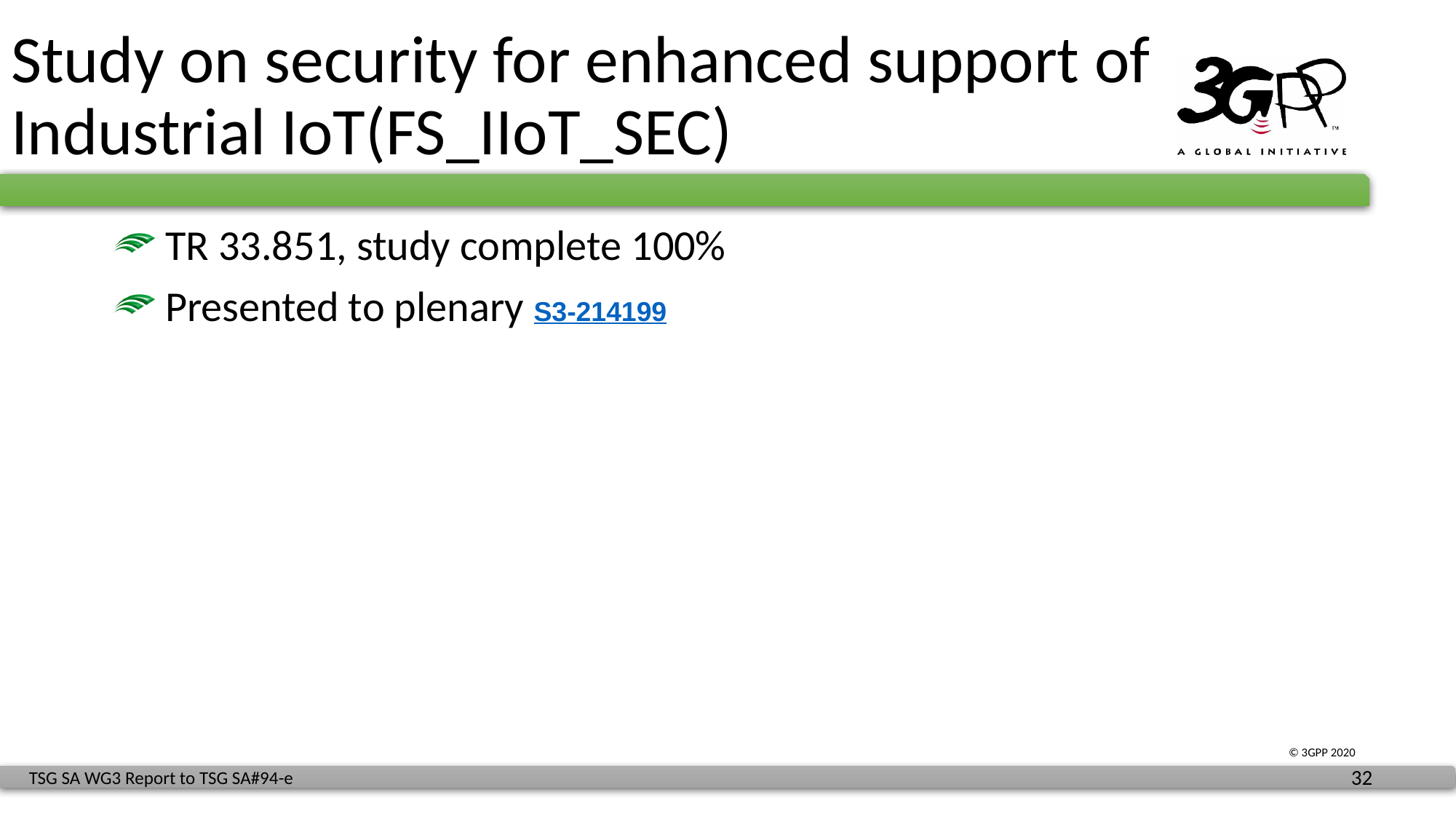

# Study on security for enhanced support of Industrial IoT(FS_IIoT_SEC)
 TR 33.851, study complete 100%
 Presented to plenary S3-214199